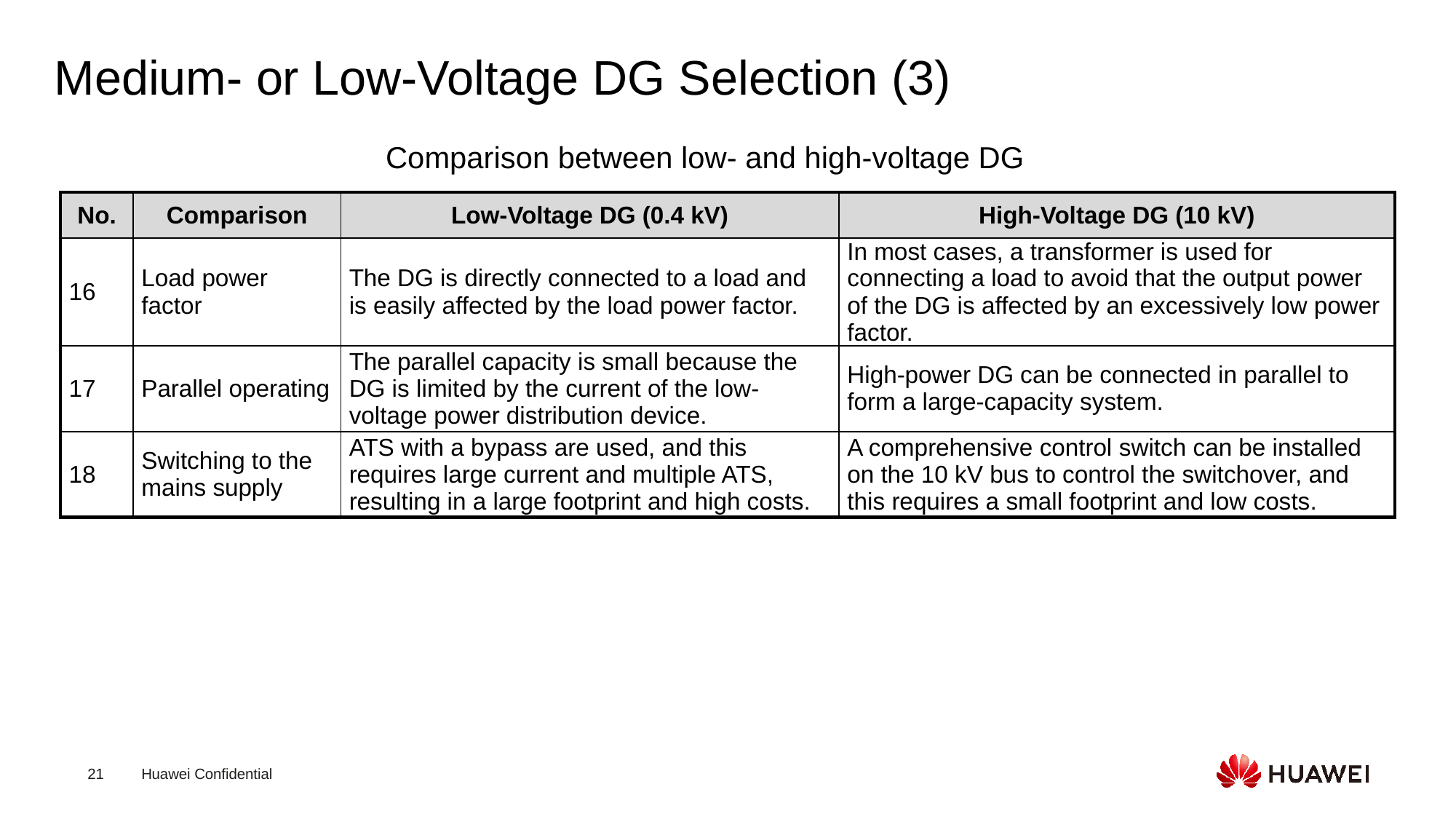

# Medium- or Low-Voltage DG Selection (3)
Comparison between low- and high-voltage DG
| No. | Comparison | Low-Voltage DG (0.4 kV) | High-Voltage DG (10 kV) |
| --- | --- | --- | --- |
| 16 | Load power factor | The DG is directly connected to a load and is easily affected by the load power factor. | In most cases, a transformer is used for connecting a load to avoid that the output power of the DG is affected by an excessively low power factor. |
| 17 | Parallel operating | The parallel capacity is small because the DG is limited by the current of the low-voltage power distribution device. | High-power DG can be connected in parallel to form a large-capacity system. |
| 18 | Switching to the mains supply | ATS with a bypass are used, and this requires large current and multiple ATS, resulting in a large footprint and high costs. | A comprehensive control switch can be installed on the 10 kV bus to control the switchover, and this requires a small footprint and low costs. |